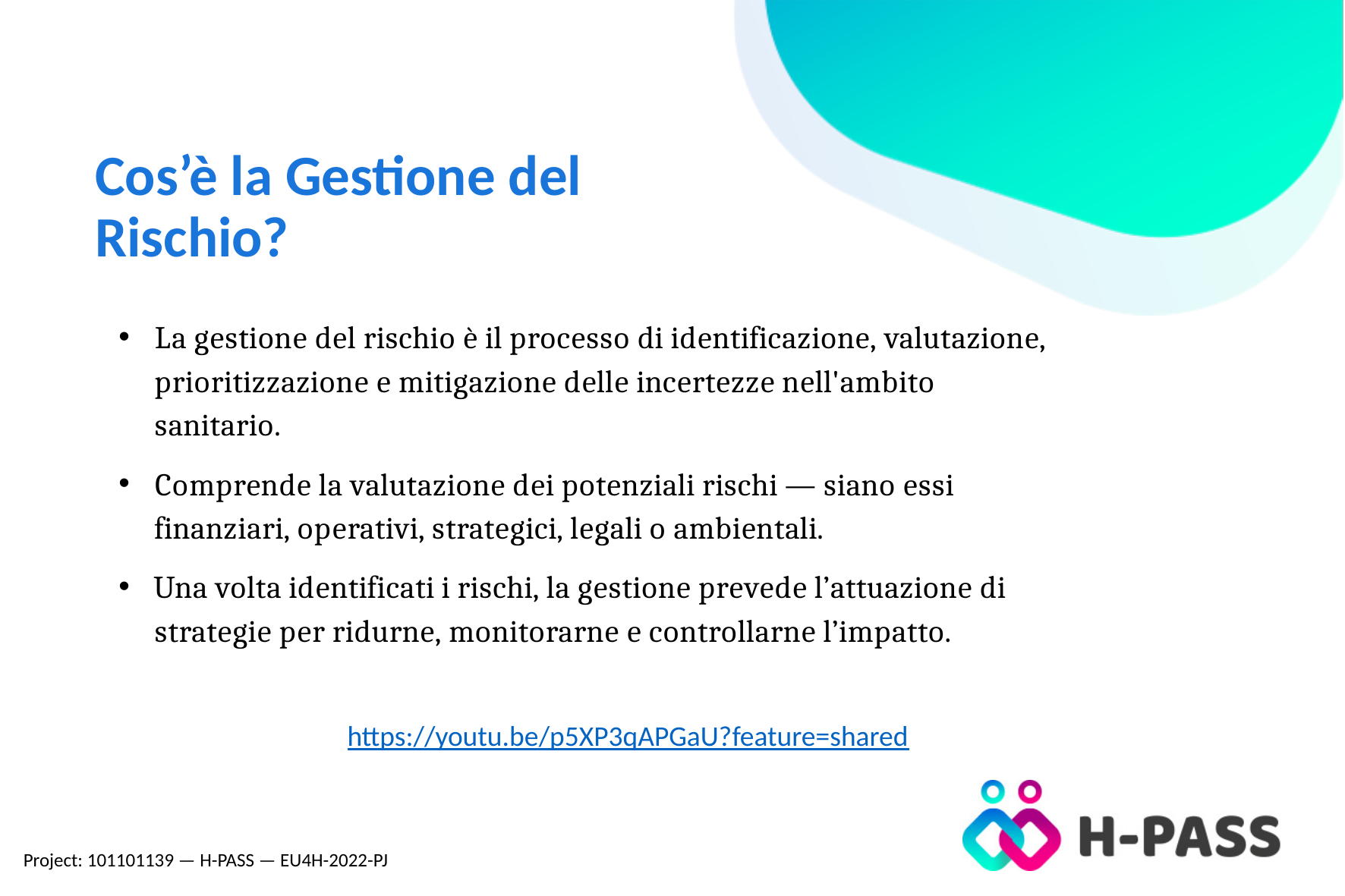

# Cos’è la Gestione del Rischio?
La gestione del rischio è il processo di identificazione, valutazione, prioritizzazione e mitigazione delle incertezze nell'ambito sanitario.
Comprende la valutazione dei potenziali rischi — siano essi finanziari, operativi, strategici, legali o ambientali.
Una volta identificati i rischi, la gestione prevede l’attuazione di strategie per ridurne, monitorarne e controllarne l’impatto.
https://youtu.be/p5XP3qAPGaU?feature=shared
Project: 101101139 — H-PASS — EU4H-2022-PJ